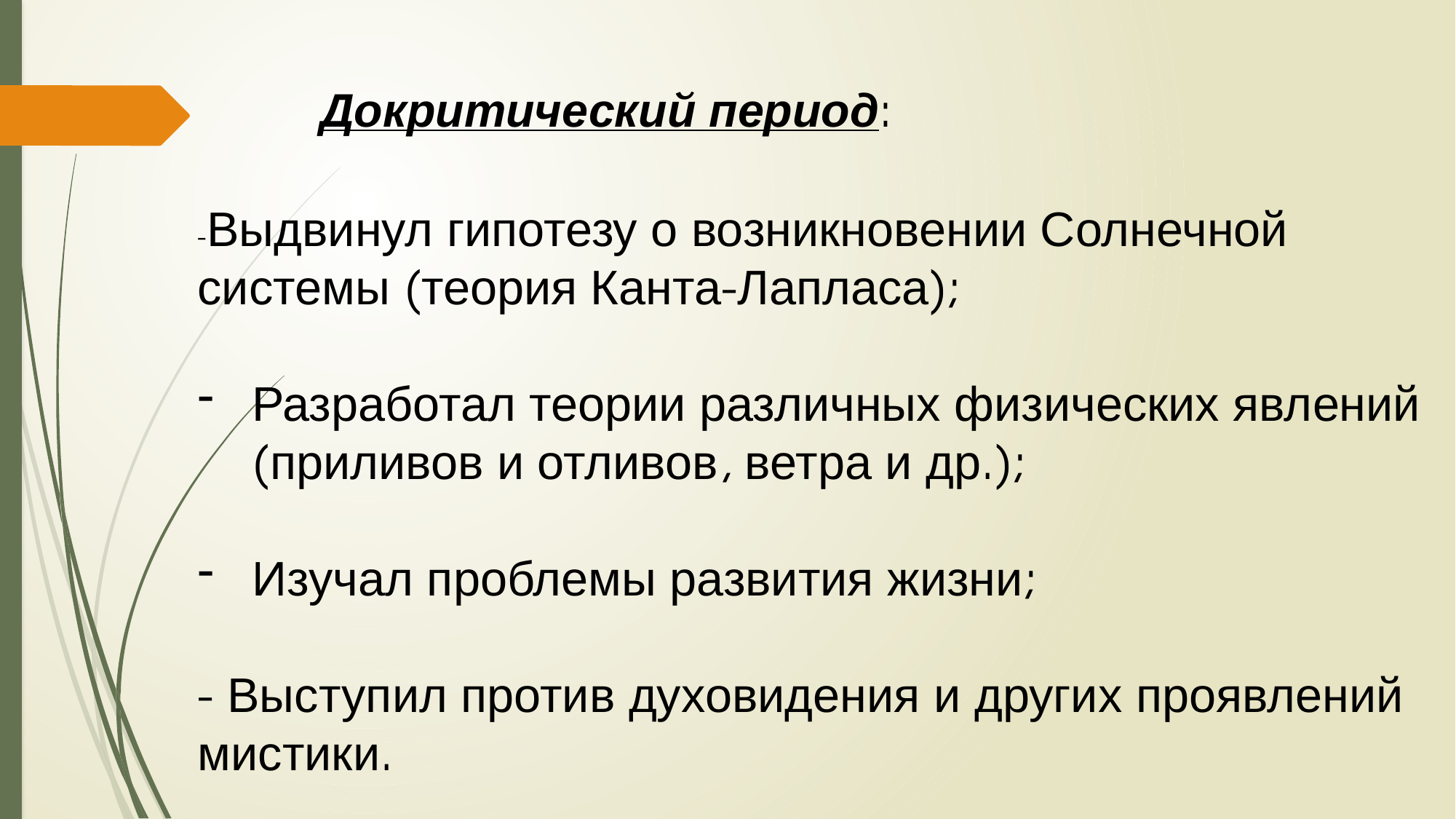

# Докритический период:
-Выдвинул гипотезу о возникновении Солнечной системы (теория Канта-Лапласа);

Разработал теории различных физических явлений (приливов и отливов, ветра и др.);

Изучал проблемы развития жизни;

- Выступил против духовидения и других проявлений мистики.